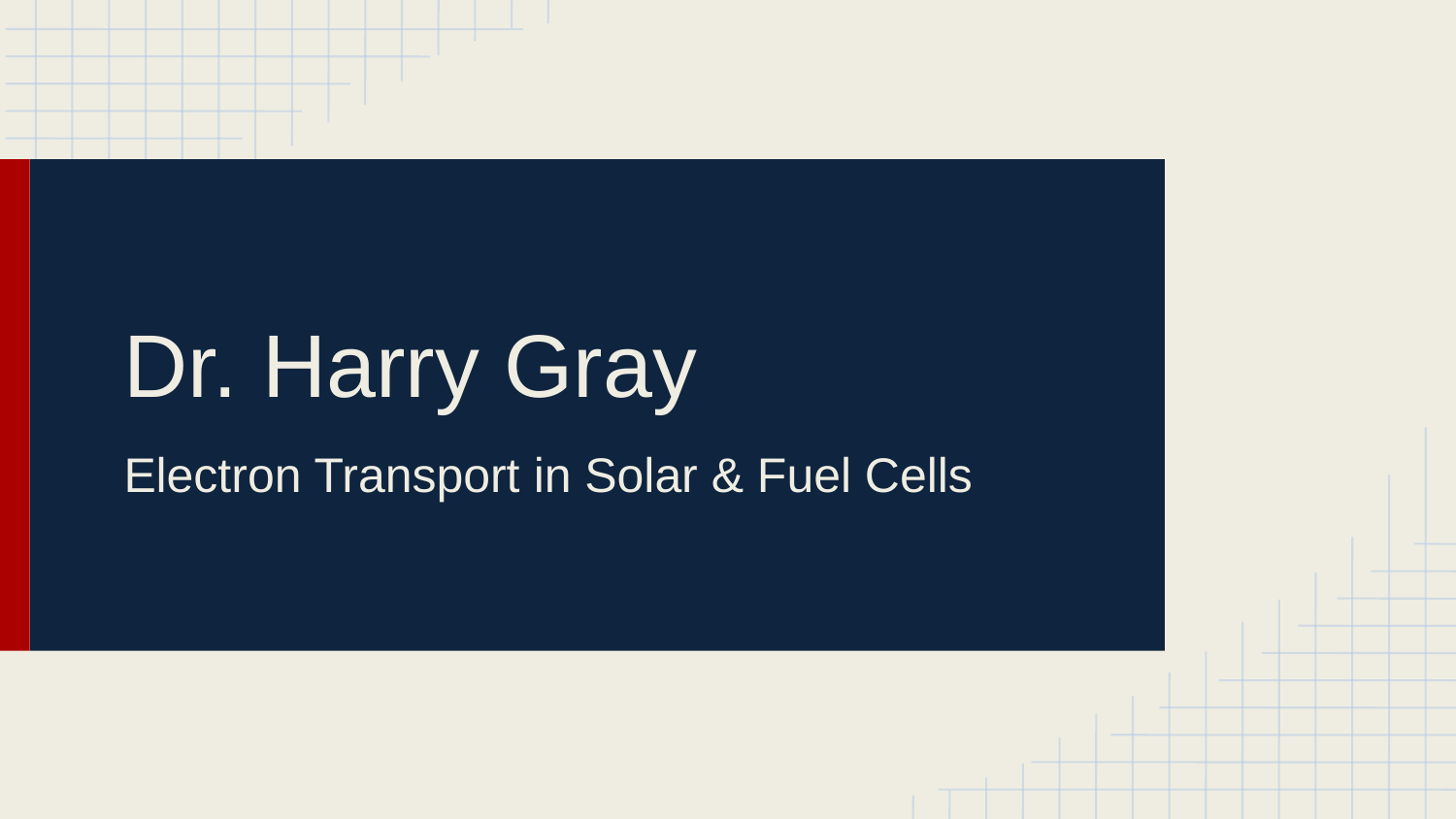

# Dr. Harry Gray
Electron Transport in Solar & Fuel Cells